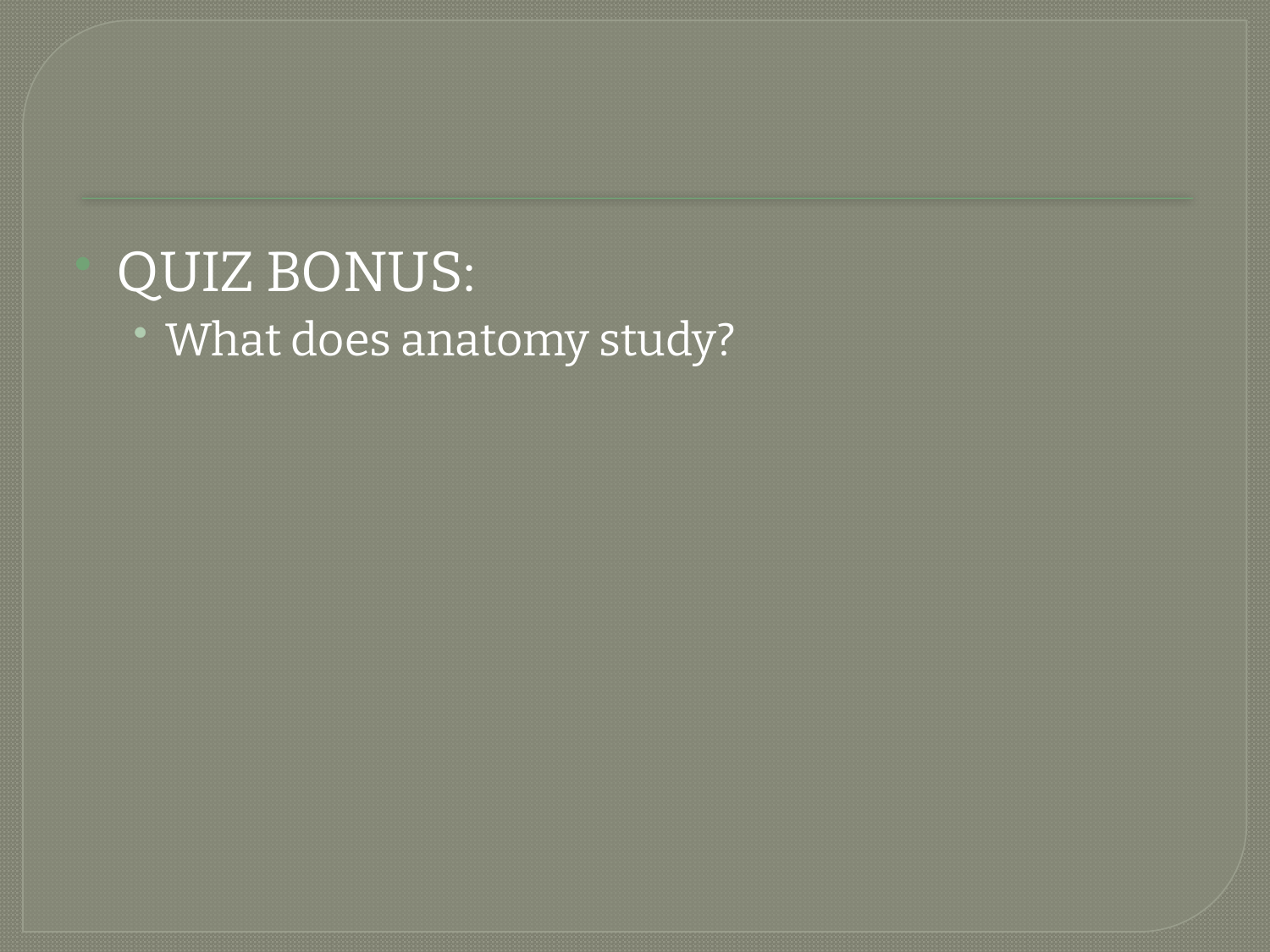

#
QUIZ BONUS:
What does anatomy study?